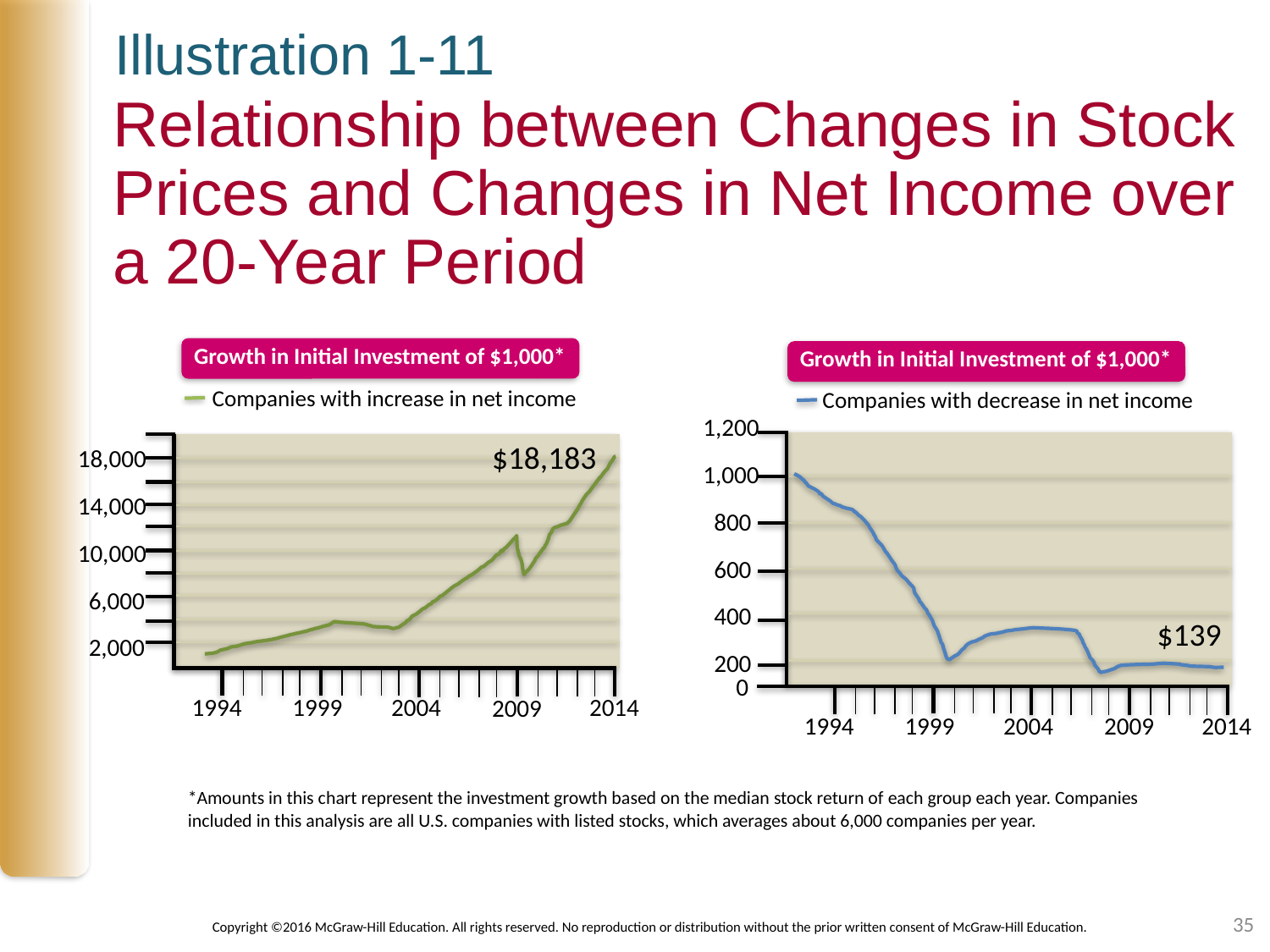

Illustration 1-11
# Relationship between Changes in Stock Prices and Changes in Net Income over a 20-Year Period
Growth in Initial Investment of $1,000*

Growth in Initial Investment of $1,000*

Companies with increase in net income
Companies with decrease in net income
  1,200

  1,000

    800

    600

    400

    200
        0

2014
1999
2004
1994
2009

18,000

14,000

10,000

  6,000

  2,000
2014
1999
2004
1994
2009

$18,183
$139
*Amounts in this chart represent the investment growth based on the median stock return of each group each year. Companies included in this analysis are all U.S. companies with listed stocks, which averages about 6,000 companies per year.
35
Copyright ©2016 McGraw-Hill Education. All rights reserved. No reproduction or distribution without the prior written consent of McGraw-Hill Education.